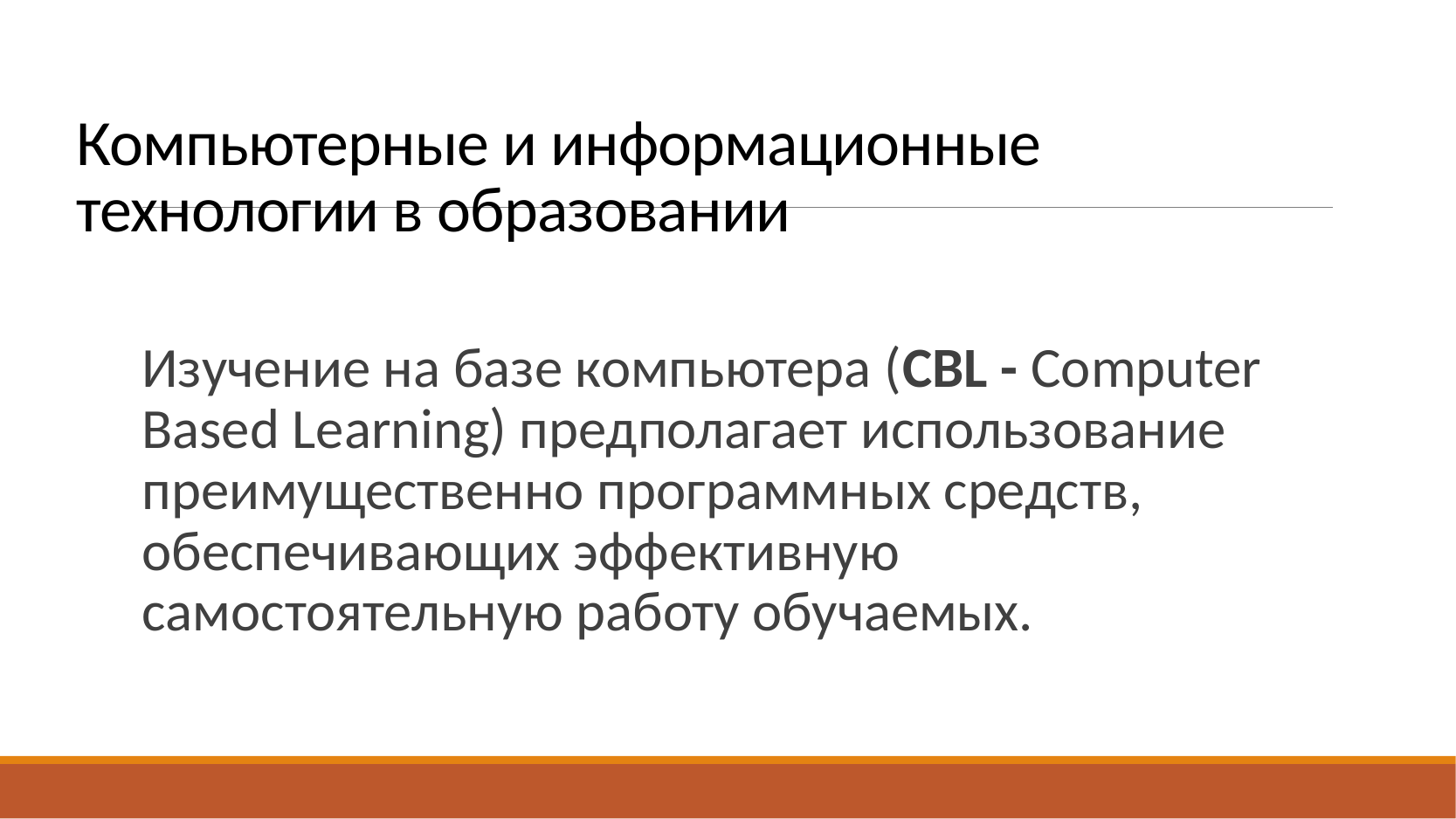

# Компьютерные и информационные технологии в образовании

	Изучение на базе компьютера (CBL - Computer Based Learning) предполагает использование преимущественно программных средств, обеспечивающих эффективную самостоятельную работу обучаемых.